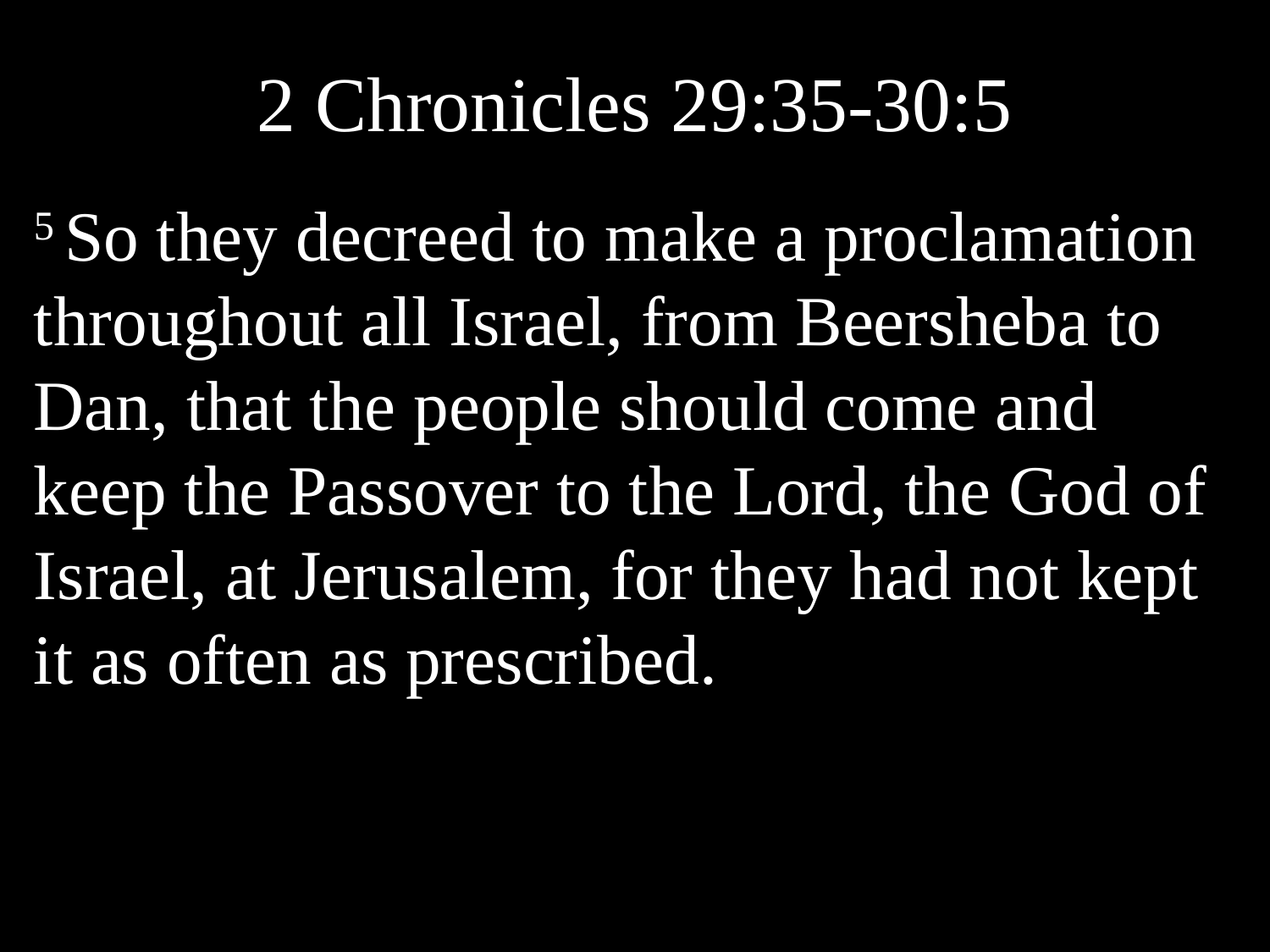

# 2 Chronicles 29:35-30:5
5 So they decreed to make a proclamation throughout all Israel, from Beersheba to Dan, that the people should come and keep the Passover to the Lord, the God of Israel, at Jerusalem, for they had not kept it as often as prescribed.